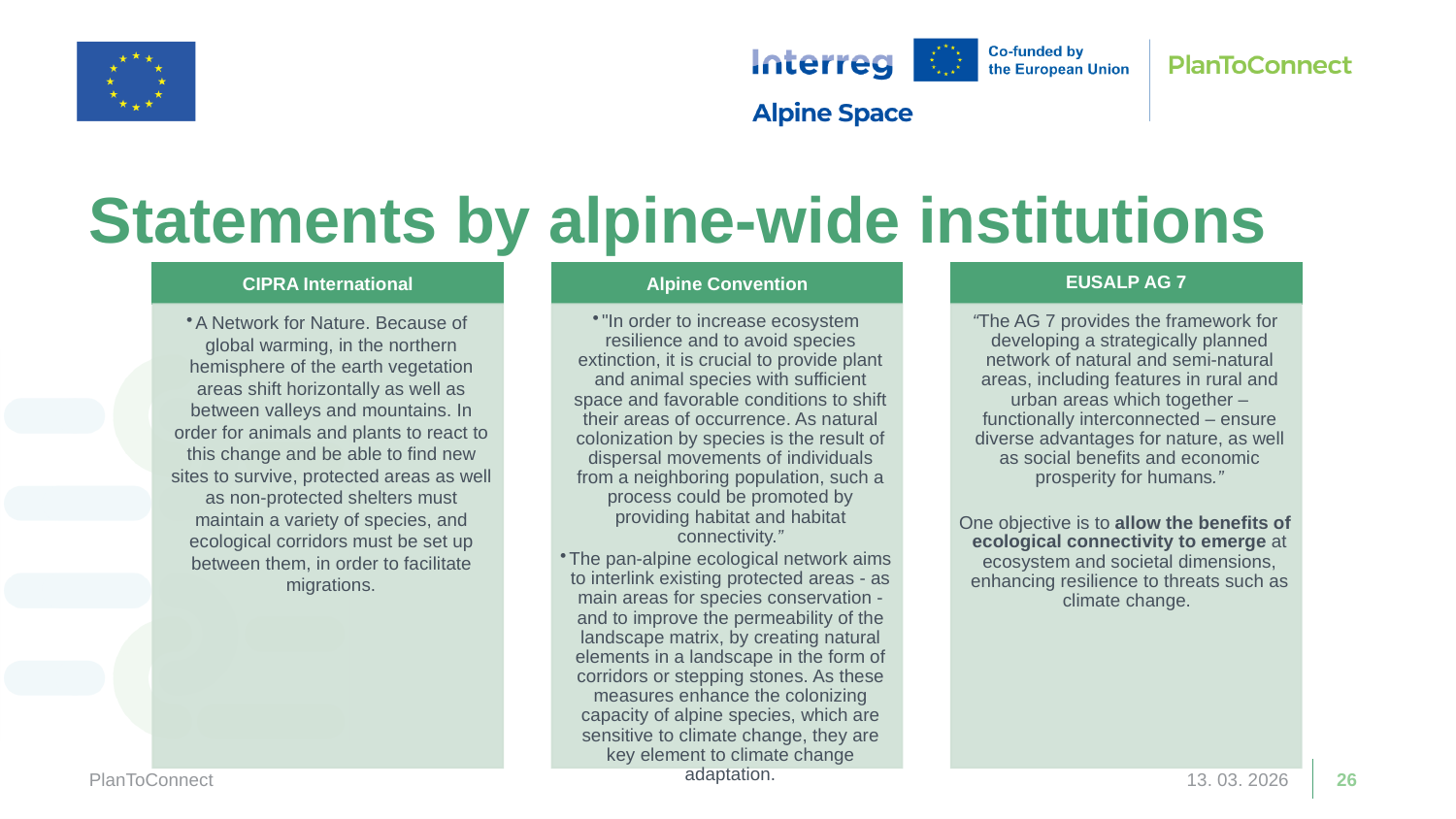

Statements by alpine-wide institutions
CIPRA International
A Network for Nature. Because of global warming, in the northern hemisphere of the earth vegetation areas shift horizontally as well as between valleys and mountains. In order for animals and plants to react to this change and be able to find new sites to survive, protected areas as well as non-protected shelters must maintain a variety of species, and ecological corridors must be set up between them, in order to facilitate migrations.
Alpine Convention
"In order to increase ecosystem resilience and to avoid species extinction, it is crucial to provide plant and animal species with sufficient space and favorable conditions to shift their areas of occurrence. As natural colonization by species is the result of dispersal movements of individuals from a neighboring population, such a process could be promoted by providing habitat and habitat connectivity.”
The pan-alpine ecological network aims to interlink existing protected areas - as main areas for species conservation - and to improve the permeability of the landscape matrix, by creating natural elements in a landscape in the form of corridors or stepping stones. As these measures enhance the colonizing capacity of alpine species, which are sensitive to climate change, they are key element to climate change adaptation.
EUSALP AG 7
“The AG 7 provides the framework for developing a strategically planned network of natural and semi-natural areas, including features in rural and urban areas which together – functionally interconnected – ensure diverse advantages for nature, as well as social benefits and economic prosperity for humans.”

One objective is to allow the benefits of ecological connectivity to emerge at ecosystem and societal dimensions, enhancing resilience to threats such as climate change.
PlanToConnect
13. 03. 2026
26